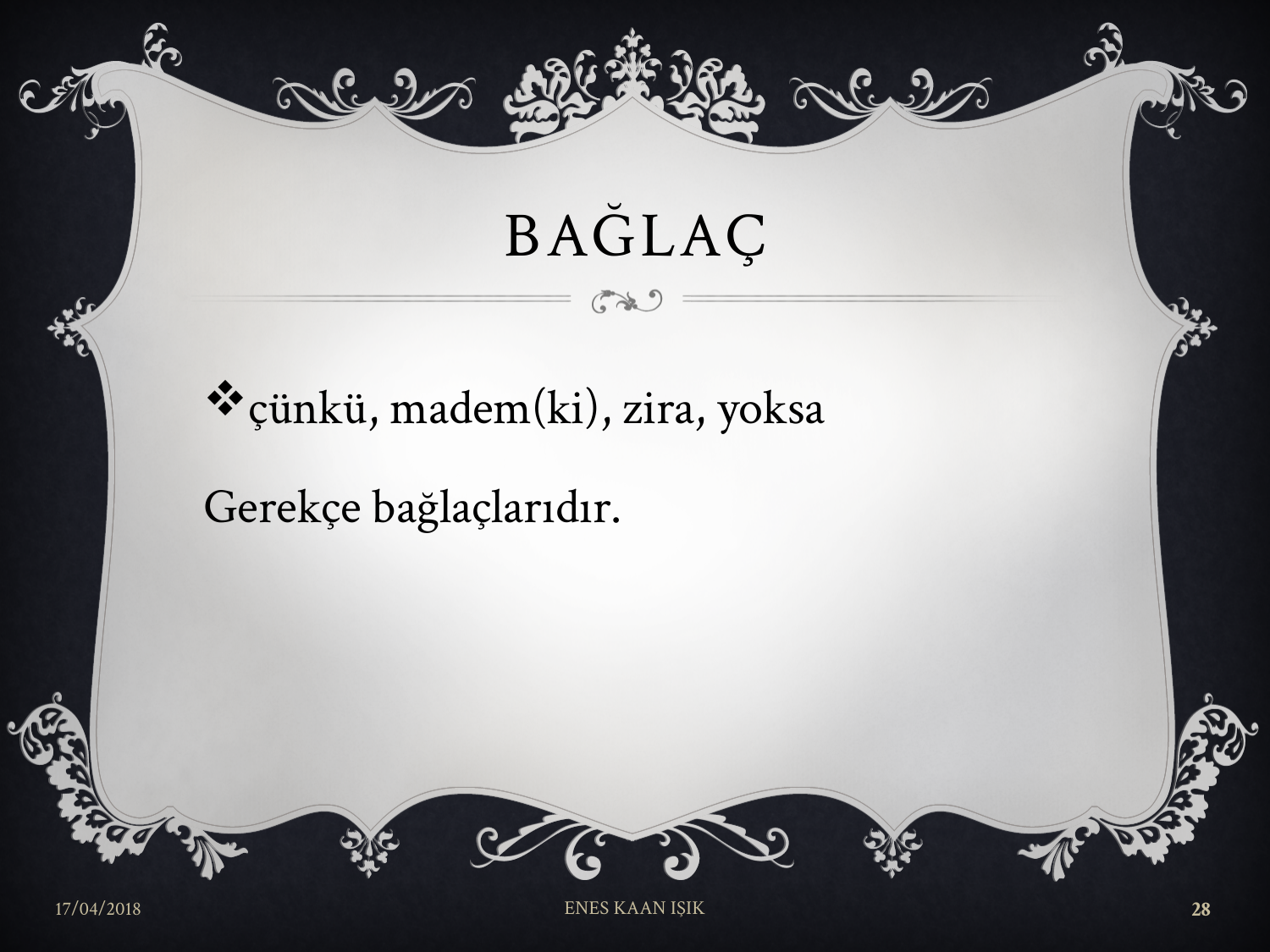

# BAĞLAÇ
çünkü, madem(ki), zira, yoksa
Gerekçe bağlaçlarıdır.
17/04/2018
ENES KAAN IŞIK
28